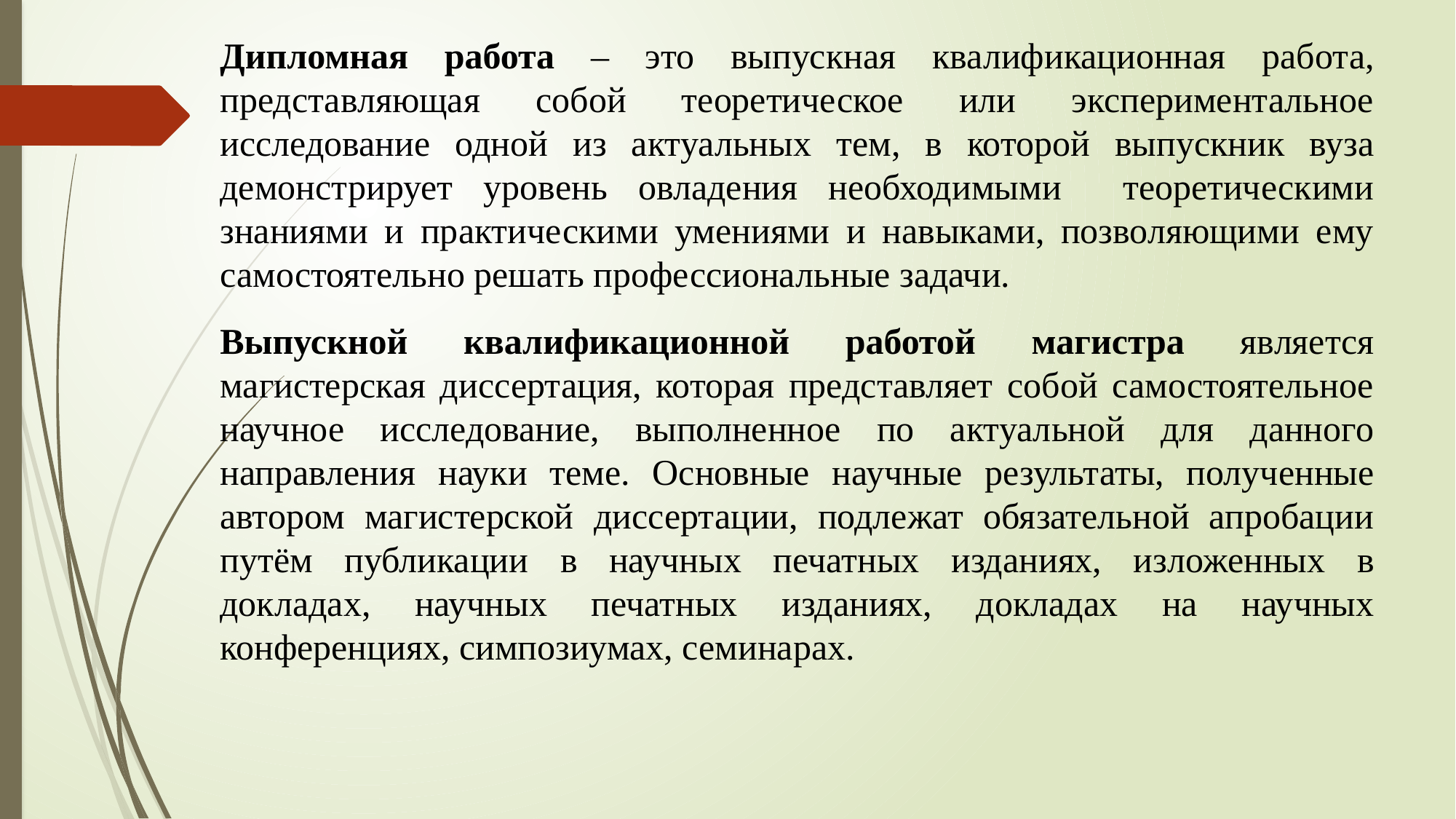

Дипломная работа – это выпускная квалификационная работа, представляющая собой теоретическое или экспериментальное исследование одной из актуальных тем, в которой выпускник вуза демонстрирует уровень овладения необходимыми  теоретическими знаниями и практическими умениями и навыками, позволяющими ему самостоятельно решать профессиональные задачи.
Выпускной квалификационной работой магистра является магистерская диссертация, которая представляет собой самостоятельное научное исследование, выполненное по актуальной для данного направления науки теме. Основные научные результаты, полученные автором магистерской диссертации, подлежат обязательной апробации путём публикации в научных печатных изданиях, изложенных в докладах, научных печатных изданиях, докладах на научных конференциях, симпозиумах, семинарах.